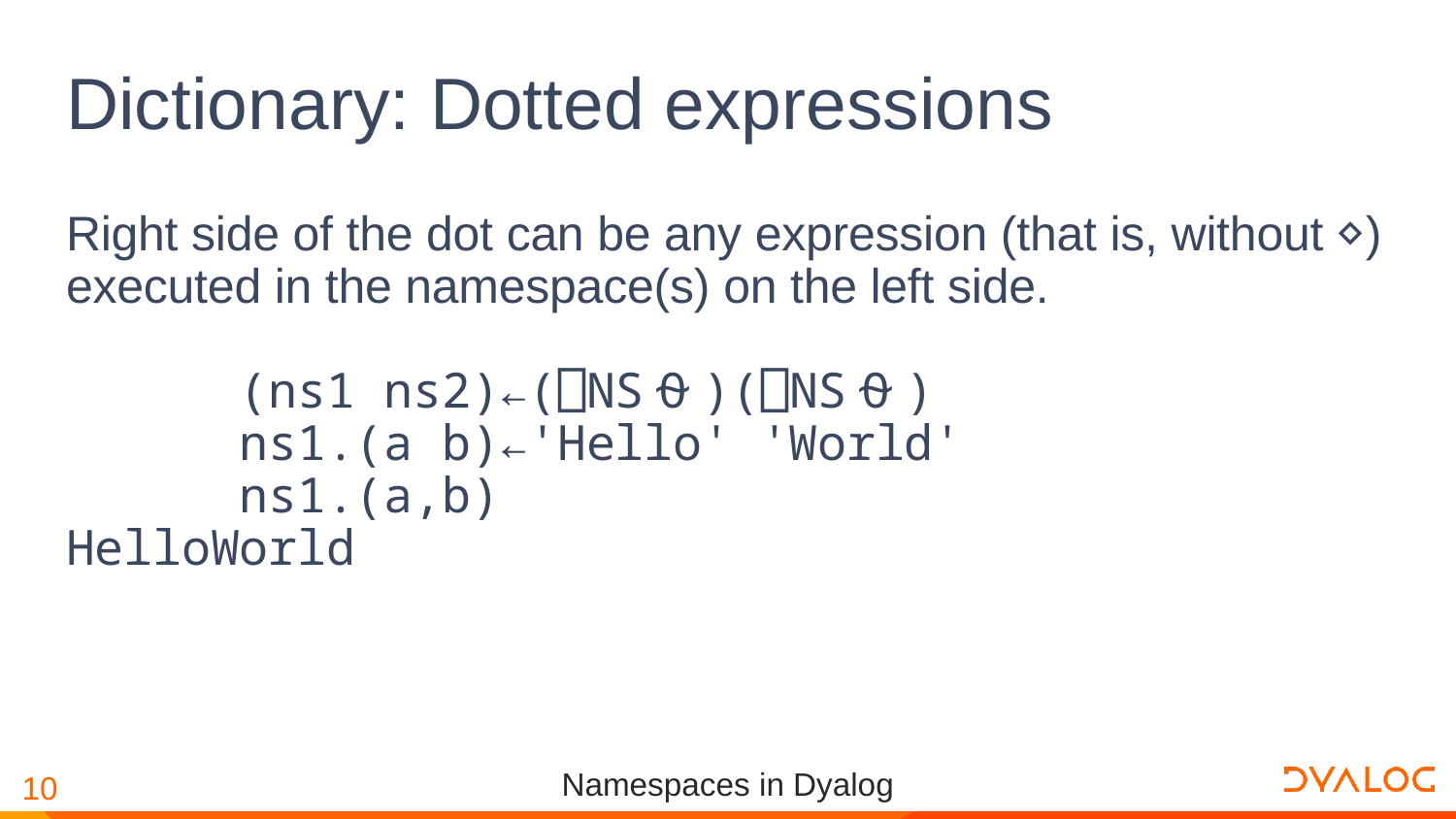

# Dictionary: Dotted expressions
Right side of the dot can be any expression (that is, without ⋄) executed in the namespace(s) on the left side.

      (ns1 ns2)←(⎕NS⍬)(⎕NS⍬)
      ns1.(a b)←'Hello' 'World'
      ns1.(a,b)
HelloWorld